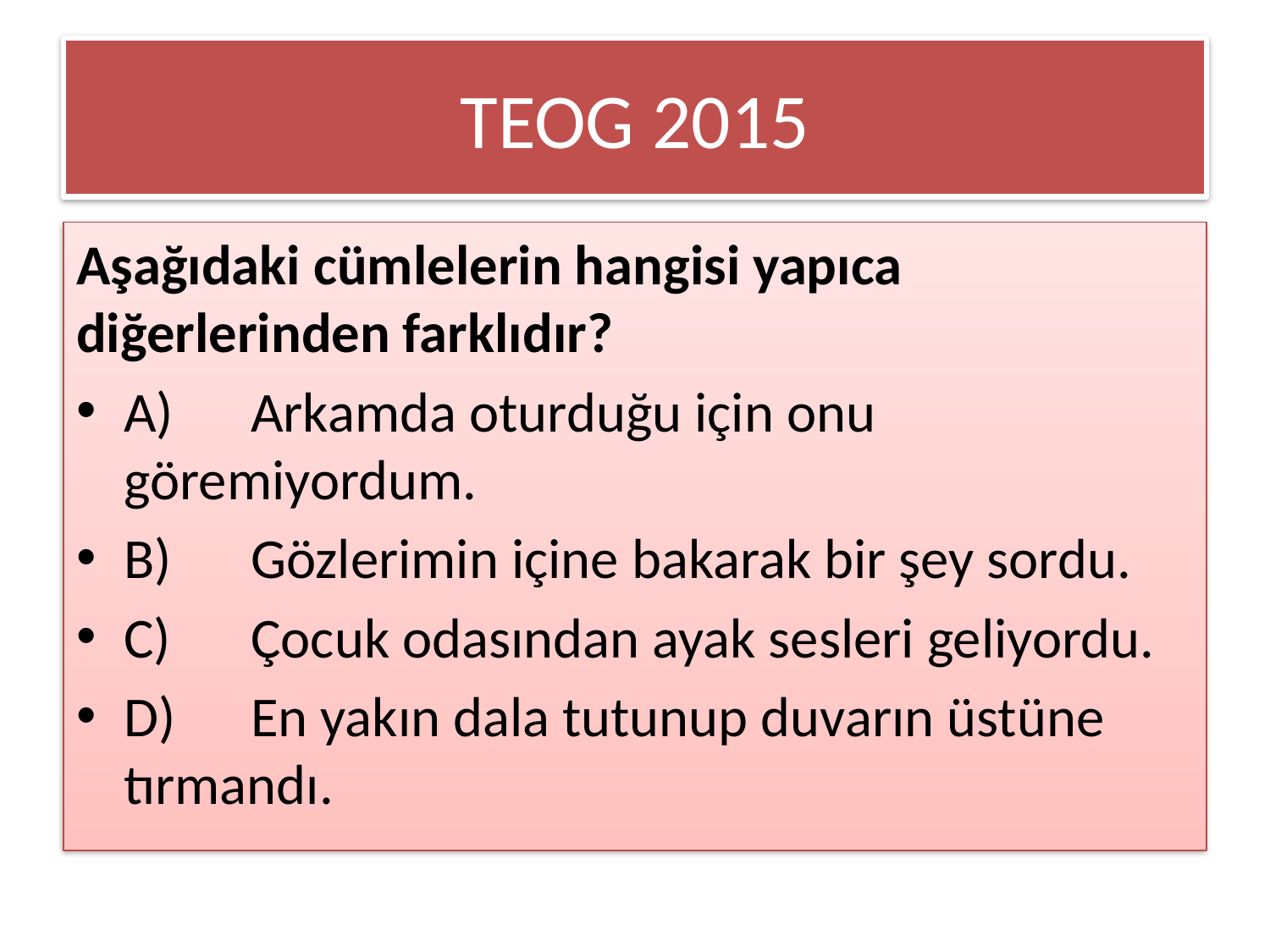

# TEOG 2015
Aşağıdaki cümlelerin hangisi yapıca diğerlerinden farklıdır?
A)	Arkamda oturduğu için onu  göremiyordum.
B)	Gözlerimin içine bakarak bir şey sordu.
C)	Çocuk odasından ayak sesleri geliyordu.
D)	En yakın dala tutunup duvarın üstüne tırmandı.